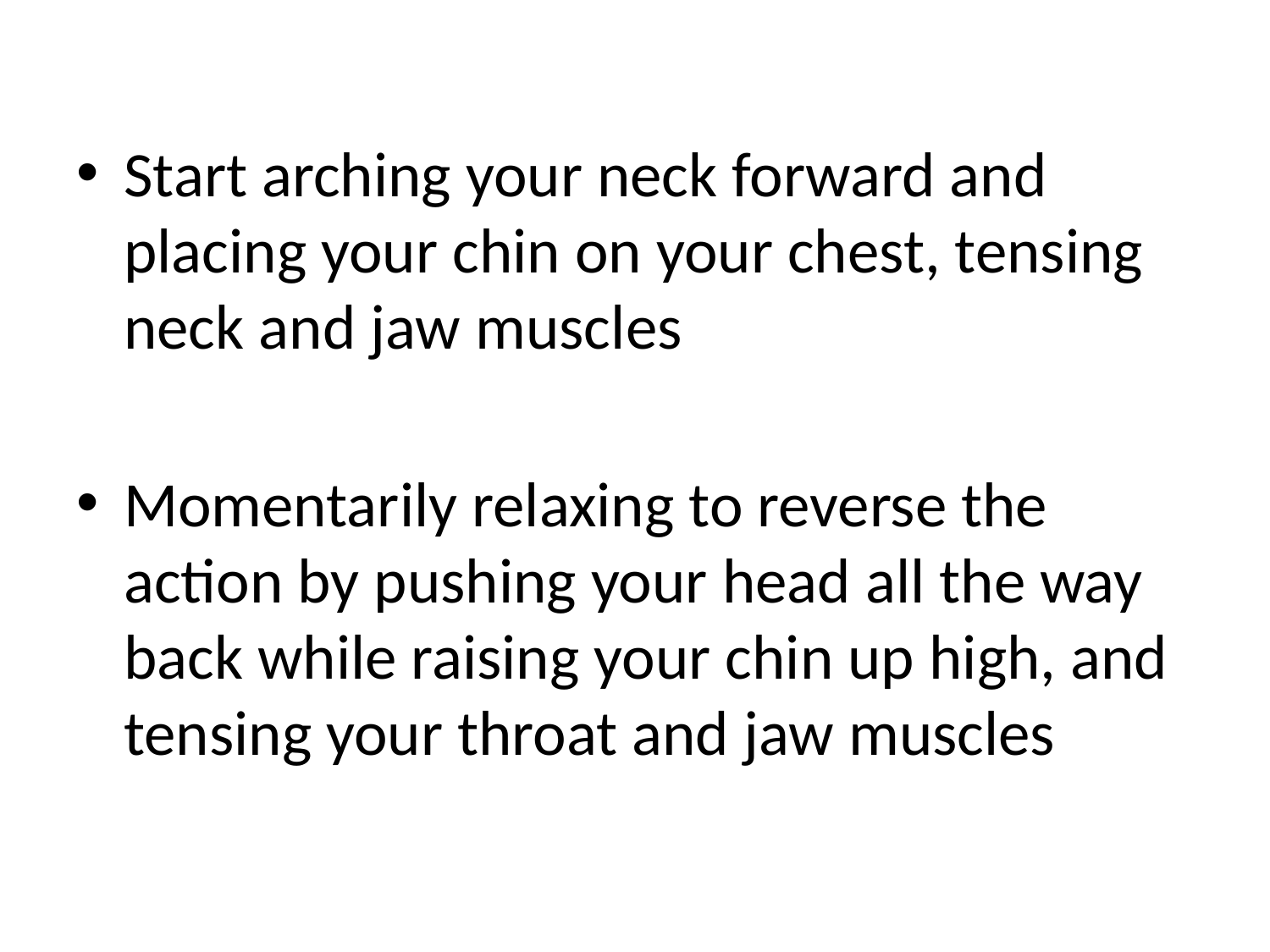

Start arching your neck forward and placing your chin on your chest, tensing neck and jaw muscles

Momentarily relaxing to reverse the action by pushing your head all the way back while raising your chin up high, and tensing your throat and jaw muscles